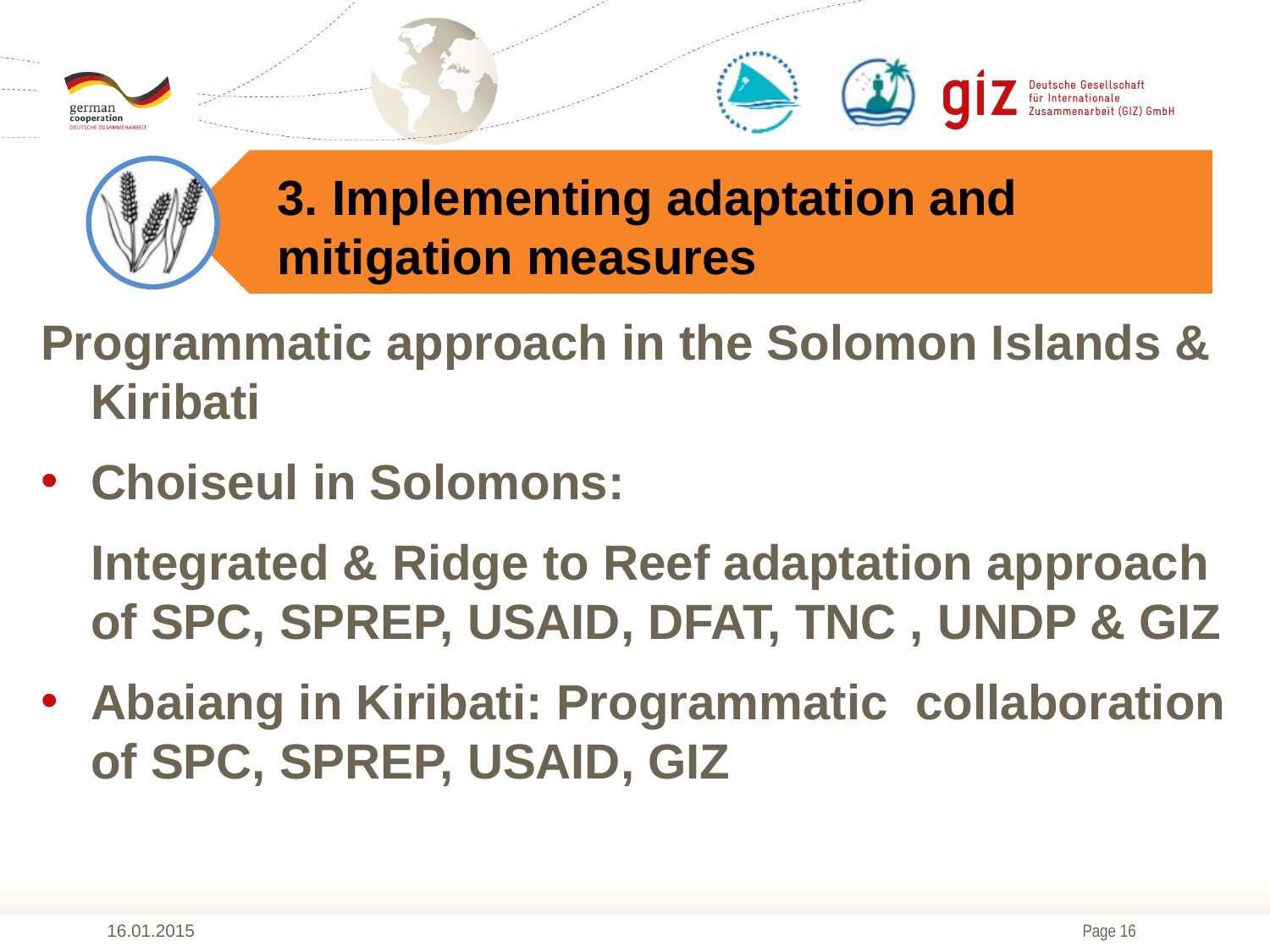

3. Implementing adaptation and mitigation measures

Programmatic approach in the Solomon Islands & Kiribati
Choiseul in Solomons:
	Integrated & Ridge to Reef adaptation approach of SPC, SPREP, USAID, DFAT, TNC , UNDP & GIZ
Abaiang in Kiribati: Programmatic  collaboration of SPC, SPREP, USAID, GIZ
16.01.2015